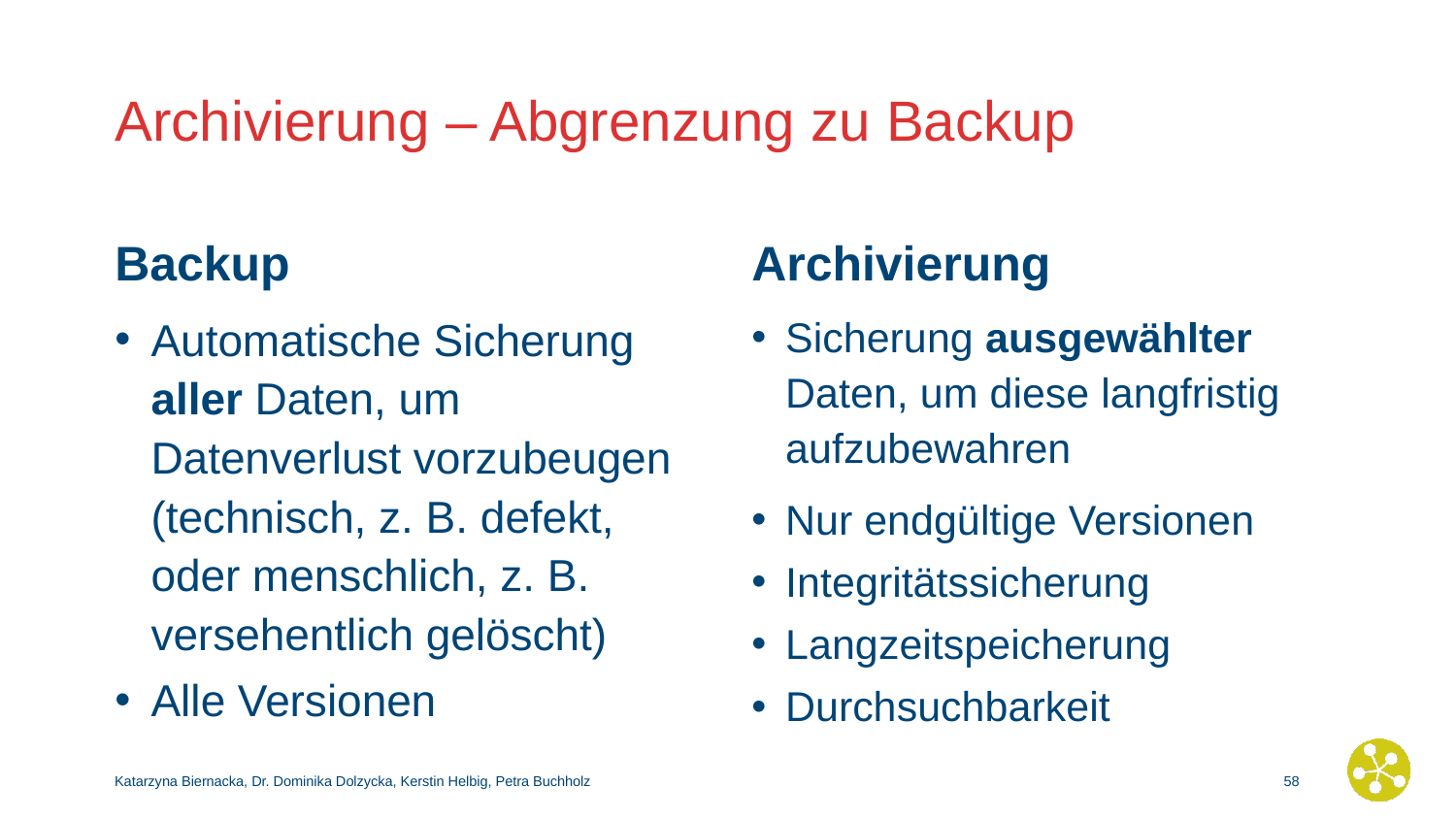

# Archivierung – Abgrenzung zu Backup
Backup
Archivierung
Automatische Sicherung aller Daten, um Datenverlust vorzubeugen (technisch, z. B. defekt, oder menschlich, z. B. versehentlich gelöscht)
Alle Versionen

Sicherung ausgewählter Daten, um diese langfristig aufzubewahren
Nur endgültige Versionen
Integritätssicherung
Langzeitspeicherung
Durchsuchbarkeit

Katarzyna Biernacka, Dr. Dominika Dolzycka, Kerstin Helbig, Petra Buchholz
58